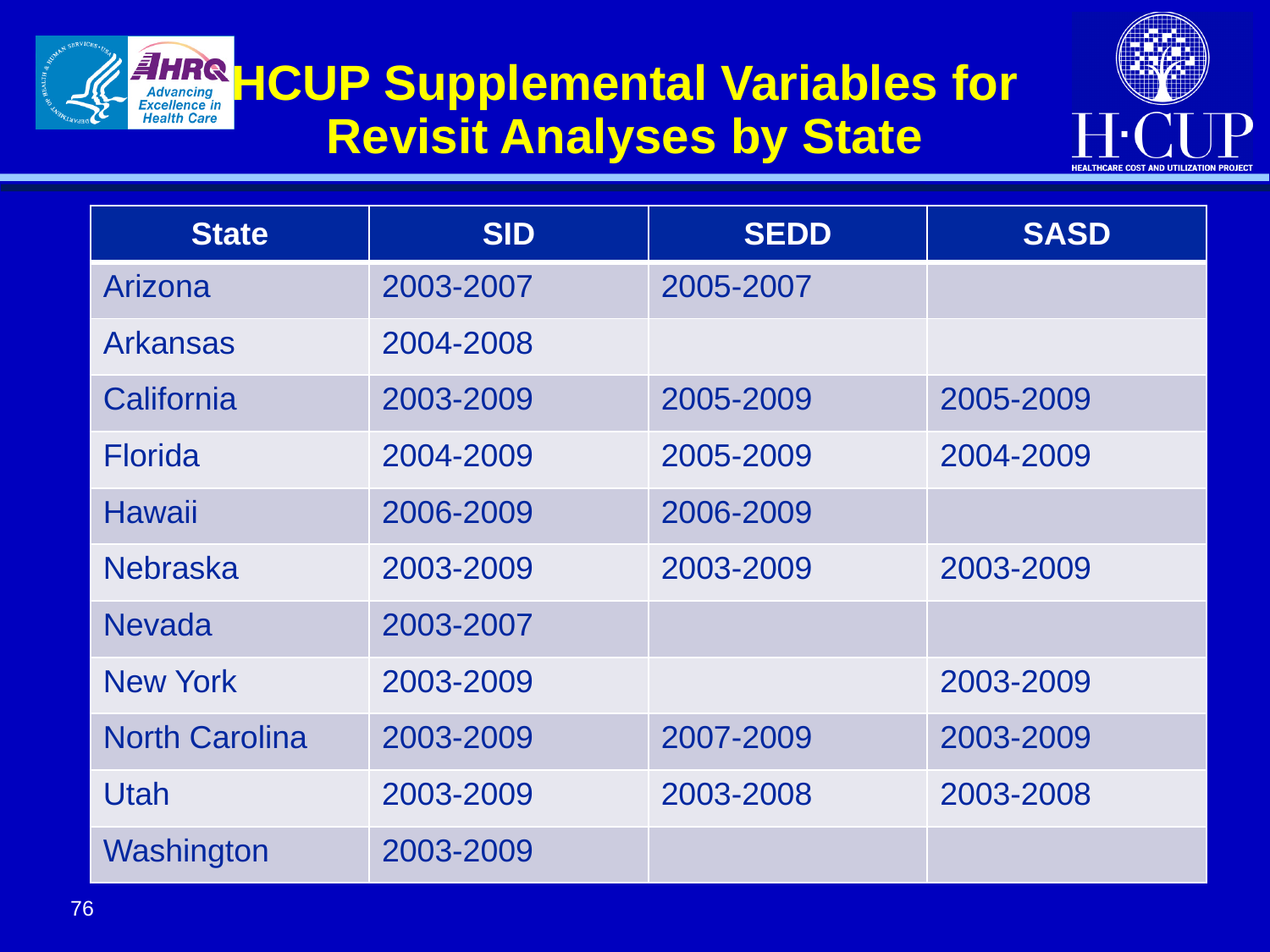

# HCUP Supplemental Variables for Revisit Analyses by State
| State | SID | SEDD | SASD |
| --- | --- | --- | --- |
| Arizona | 2003-2007 | 2005-2007 |  |
| Arkansas | 2004-2008 |  |  |
| California | 2003-2009 | 2005-2009 | 2005-2009 |
| Florida | 2004-2009 | 2005-2009 | 2004-2009 |
| Hawaii | 2006-2009 | 2006-2009 |  |
| Nebraska | 2003-2009 | 2003-2009 | 2003-2009 |
| Nevada | 2003-2007 |  |  |
| New York | 2003-2009 |  | 2003-2009 |
| North Carolina | 2003-2009 | 2007-2009 | 2003-2009 |
| Utah | 2003-2009 | 2003-2008 | 2003-2008 |
| Washington | 2003-2009 |  |  |
76